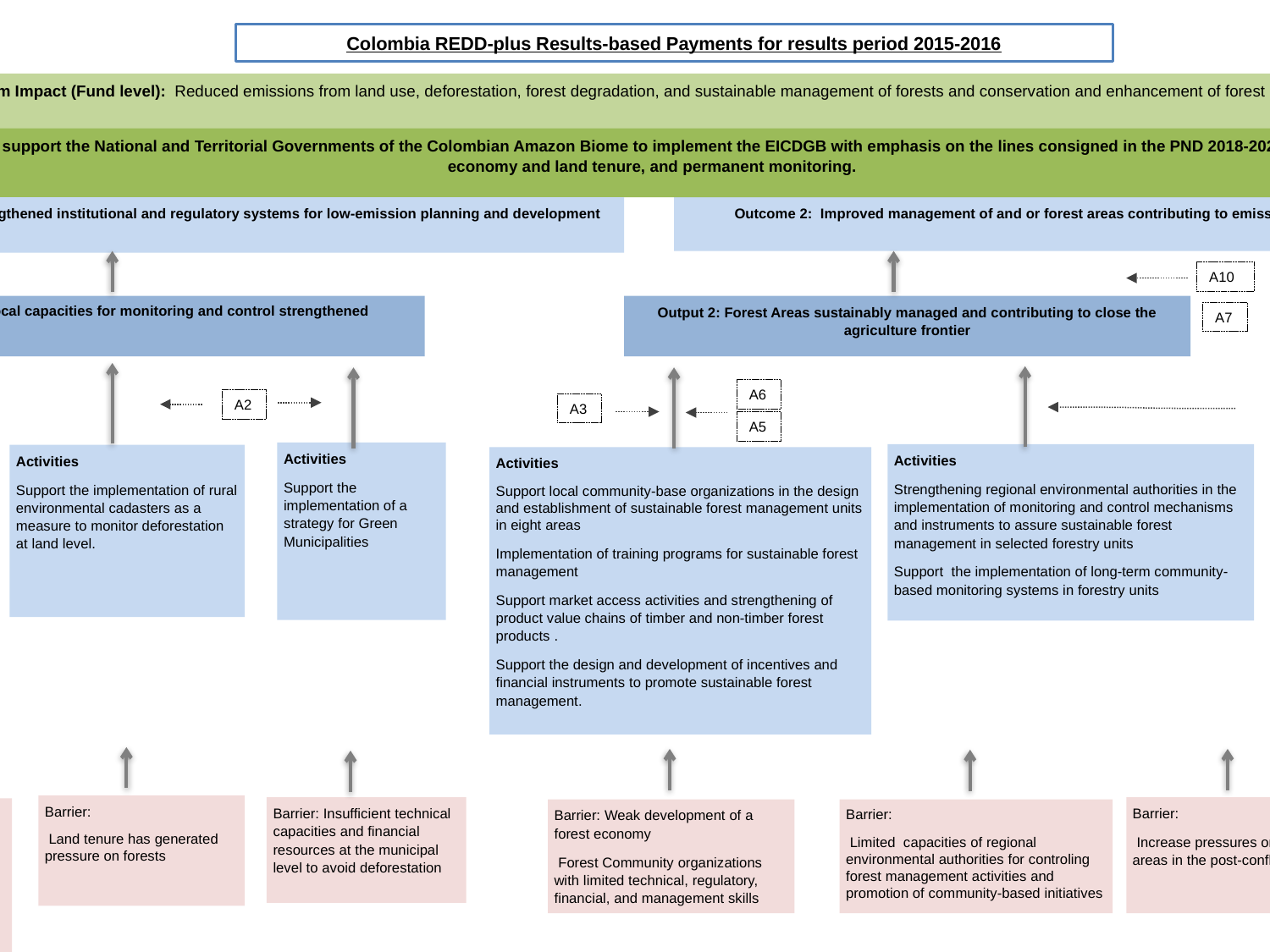

Assumptions:
A1- Key stakeholders are involved
A2- National and Regional authorities support the project implementation.
A3-Key markets are correctly identified
A4- Accessibility to activities sites
A5- Capacity building activities will directly increase the ability of key stakeholders to sustainably manage their forests
A6- Active participation of Indigenous Peoples and Local Communities (IPLC)
A7-Land tenure conditions allow to implement forest management plans
A8- The project is well managed
A9-The community supports the participation of young people and women
A10- Iitiatives in each prioritized area are sucessfully identified by CARS
Colombia REDD-plus Results-based Payments for results period 2015-2016
Long-term Impact (Fund level):  Reduced emissions from land use, deforestation, forest degradation, and sustainable management of forests and conservation and enhancement of forest carbon stocks.

Objective: To support the National and Territorial Governments of the Colombian Amazon Biome to implement the EICDGB with emphasis on the lines consigned in the PND 2018-2022: Legality, forest economy and land tenure, and permanent monitoring.
Outcome 2:  Improved management of and or forest areas contributing to emissions reductions
Outcome 1:  Strengthened institutional and regulatory systems for low-emission planning and development

A10
Output 2: Forest Areas sustainably managed and contributing to close the agriculture frontier
Output 1  National and local capacities for monitoring and control strengthened

A7
Output 3: Territorial governance and capacities of indigenous peoples strengthened for forest management and conservation.
A6
A1
A2
A3
A6
A4
A5
Activities
Strengthen the existing national forest monitoring of early warning reports in deforestation hotspots.
Implement the Deforestation Control Protocol (monitoring, Forest Traceability,  operational and administrative) - including the reinforcement of deforestation control actions and other associated crimes.

A9
Activities
Support the implementation of a strategy for Green Municipalities
Activities
Support the implementation of forest economy and sustainable production projects as a strategy to strengthen IPs territorial governance.

Support the activities of empowerment and participation of women.
Activities
Strengthening regional environmental authorities in the implementation of monitoring and control mechanisms and instruments to assure sustainable forest management in selected forestry units
Support  the implementation of long-term community-based monitoring systems in forestry units
Activities
Support the implementation of rural environmental cadasters as a measure to monitor deforestation at land level.

Activities
Support local community-base organizations in the design and establishment of sustainable forest management units in eight areas
Implementation of training programs for sustainable forest management
Support market access activities and strengthening of product value chains of timber and non-timber forest products .
Support the design and development of incentives and financial instruments to promote sustainable forest management.

Barrier:
 Weak participation of IPLC in forest management activities
Barrier:
Low participation of women in forest related activities
Barrier:
 Land tenure has generated pressure on forests

Barrier:
 Increase pressures on forest areas in the post-conflict scenario
Barrier: Insufficient technical capacities and financial resources at the municipal level to avoid deforestation

Barriers: Disconnection between national monitoring and community monitoring.
Lack of coordination and institutional arrangements among national, regional and local levels.
Lack of dissemination of the information generated by the SMByC and the NFI to decision makers
Poor dissemination of deforestation reports and early warnings to  local stakeholders
Insufficient methodologies for monitoring carbon stocks in managed forests.

Barrier: Weak development of a forest economy
 Forest Community organizations with limited technical, regulatory, financial, and management skills

Barrier:
 Limited  capacities of regional environmental authorities for controling forest management activities and promotion of community-based initiatives
Problem statement: Colombia faces the challenge of preventing forest loss by sustainably managing its natural forests enhancing its contribution to the local economy and providing livelihood options to its inhabitants respecting traditional knowledge.